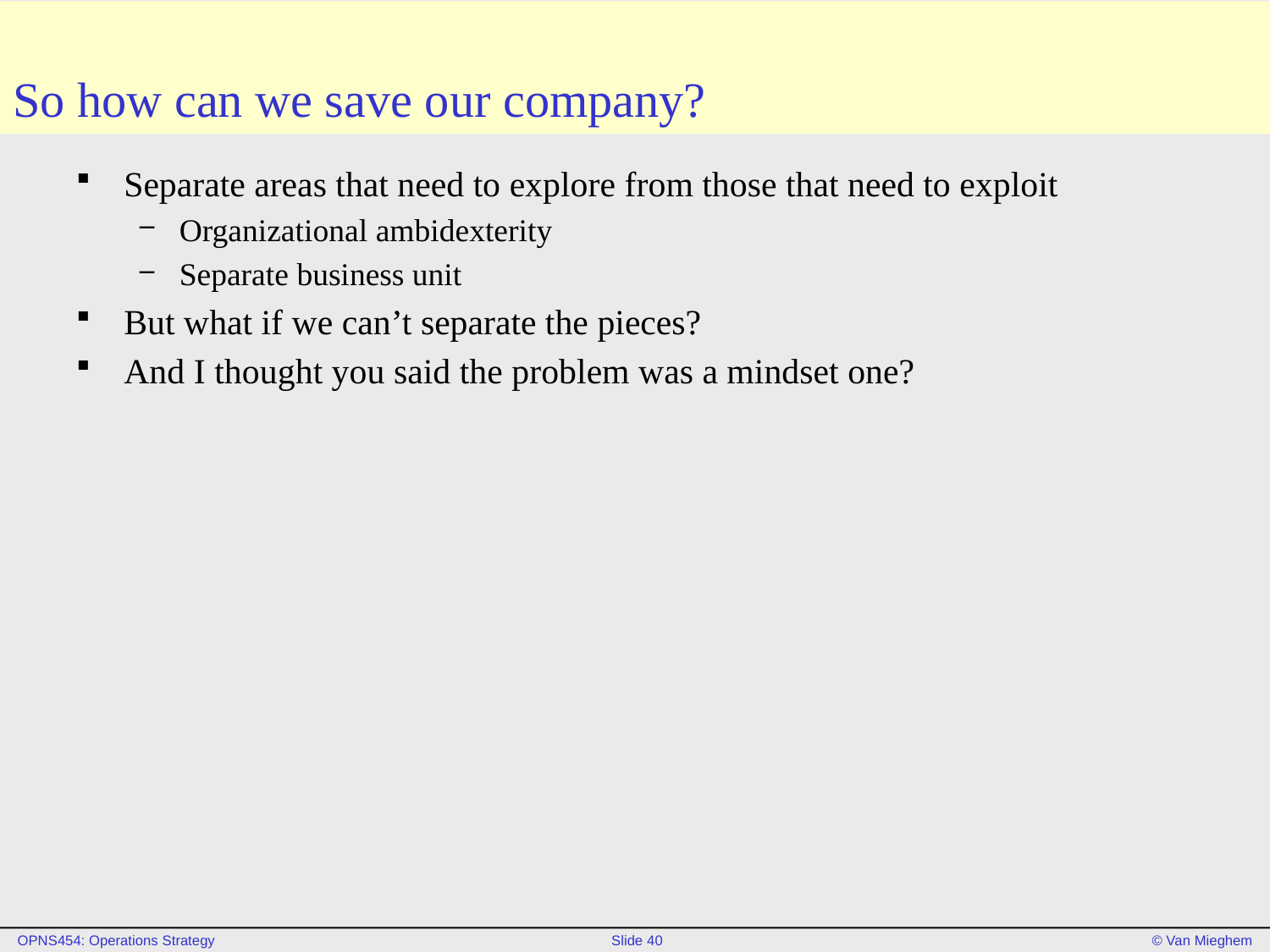

# So how can we save our company?
Separate areas that need to explore from those that need to exploit
Organizational ambidexterity
Separate business unit
But what if we can’t separate the pieces?
And I thought you said the problem was a mindset one?